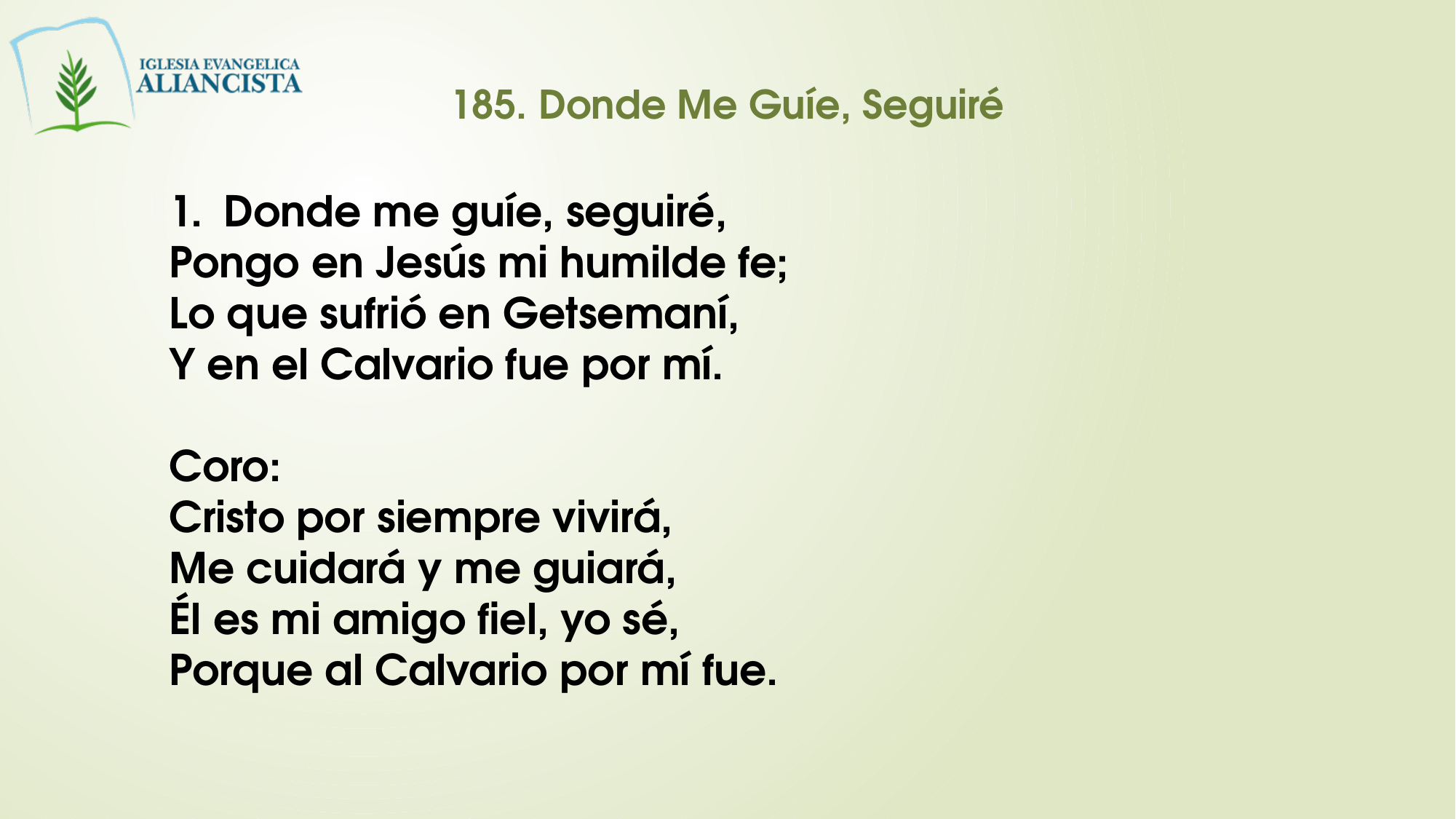

185. Donde Me Guíe, Seguiré
Donde me guíe, seguiré,
Pongo en Jesús mi humilde fe;
Lo que sufrió en Getsemaní,
Y en el Calvario fue por mí.

Coro:
Cristo por siempre vivirá,
Me cuidará y me guiará,
Él es mi amigo fiel, yo sé,
Porque al Calvario por mí fue.